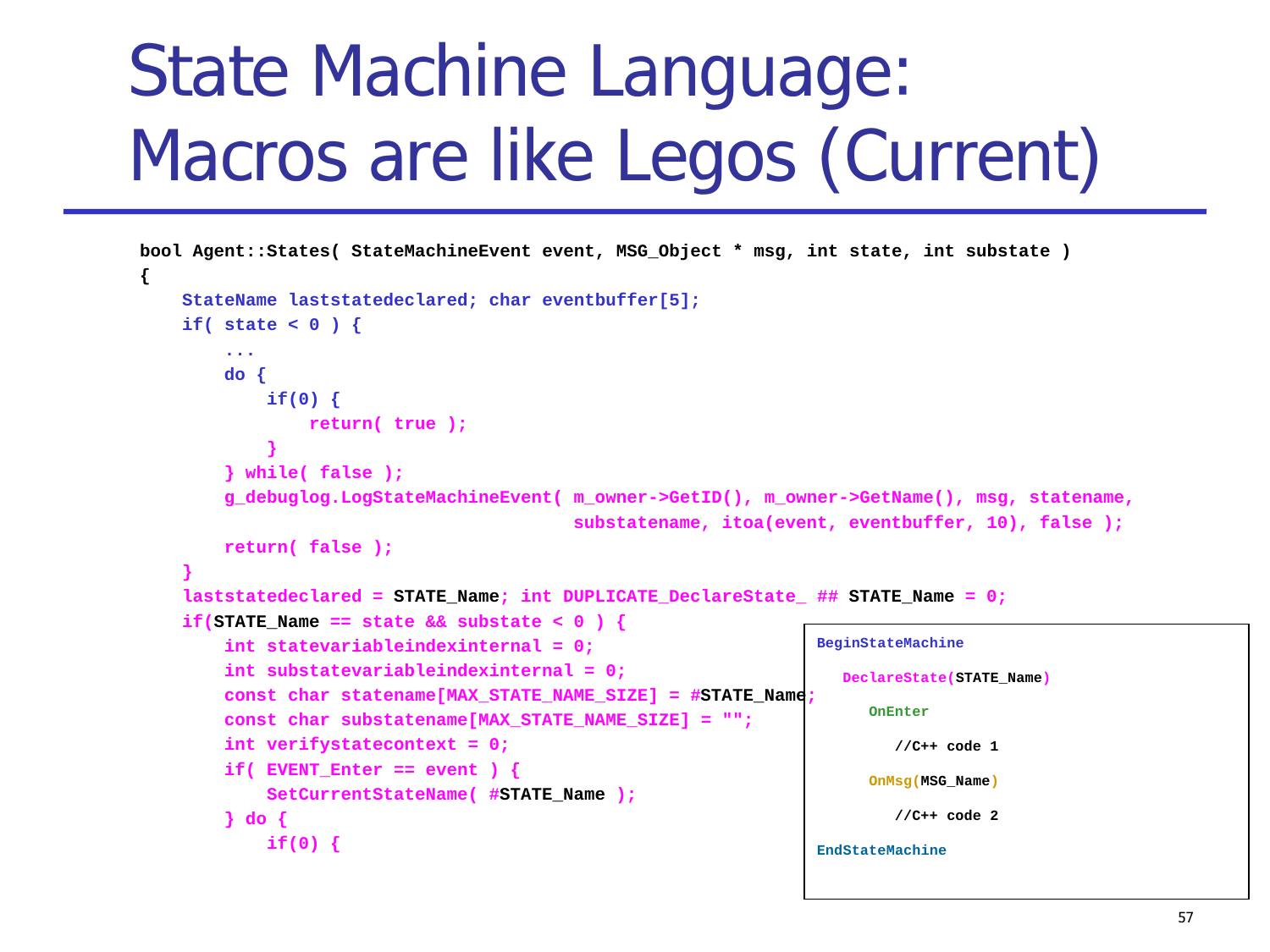

# State Machine Language: Macros are like Legos (Current)
bool Agent::States( StateMachineEvent event, MSG_Object * msg, int state, int substate )
{
    StateName laststatedeclared; char eventbuffer[5];
    if( state < 0 ) {
        ...
        do {
            if(0) {
                return( true );
            }
        } while( false );
        g_debuglog.LogStateMachineEvent( m_owner->GetID(), m_owner->GetName(), msg, statename,
                                         substatename, itoa(event, eventbuffer, 10), false );
        return( false );
    }
    laststatedeclared = STATE_Name; int DUPLICATE_DeclareState_ ## STATE_Name = 0;
    if(STATE_Name == state && substate < 0 ) {
        int statevariableindexinternal = 0;
        int substatevariableindexinternal = 0;
        const char statename[MAX_STATE_NAME_SIZE] = #STATE_Name;
        const char substatename[MAX_STATE_NAME_SIZE] = "";
        int verifystatecontext = 0;
        if( EVENT_Enter == event ) {
            SetCurrentStateName( #STATE_Name );
        } do {
            if(0) {

BeginStateMachine
   DeclareState(STATE_Name)
      OnEnter
         //C++ code 1
      OnMsg(MSG_Name)
         //C++ code 2
EndStateMachine

57